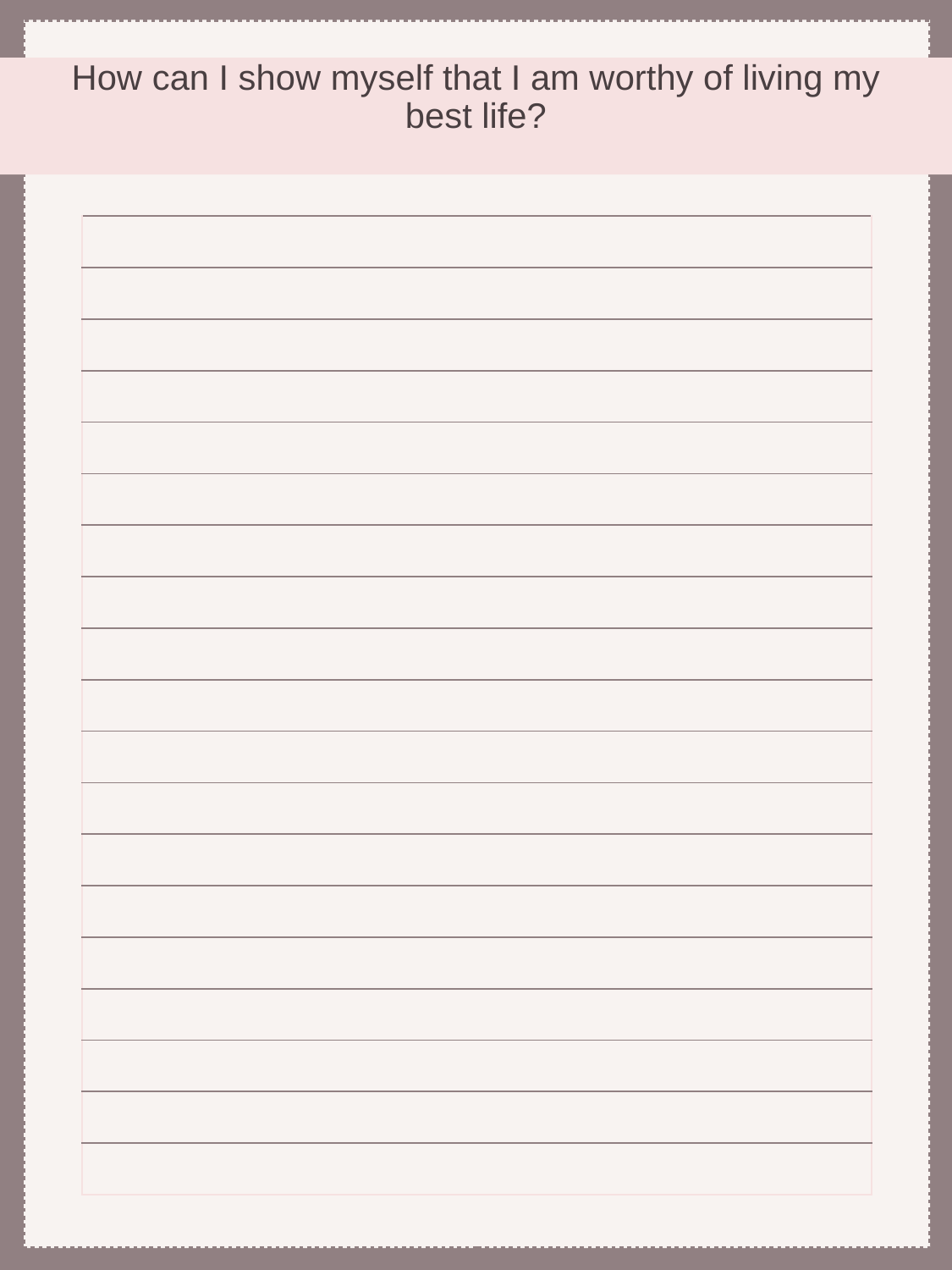

# How can I show myself that I am worthy of living my best life?
|  |
| --- |
|  |
|  |
|  |
|  |
|  |
|  |
|  |
|  |
|  |
|  |
|  |
|  |
|  |
|  |
|  |
|  |
|  |
|  |